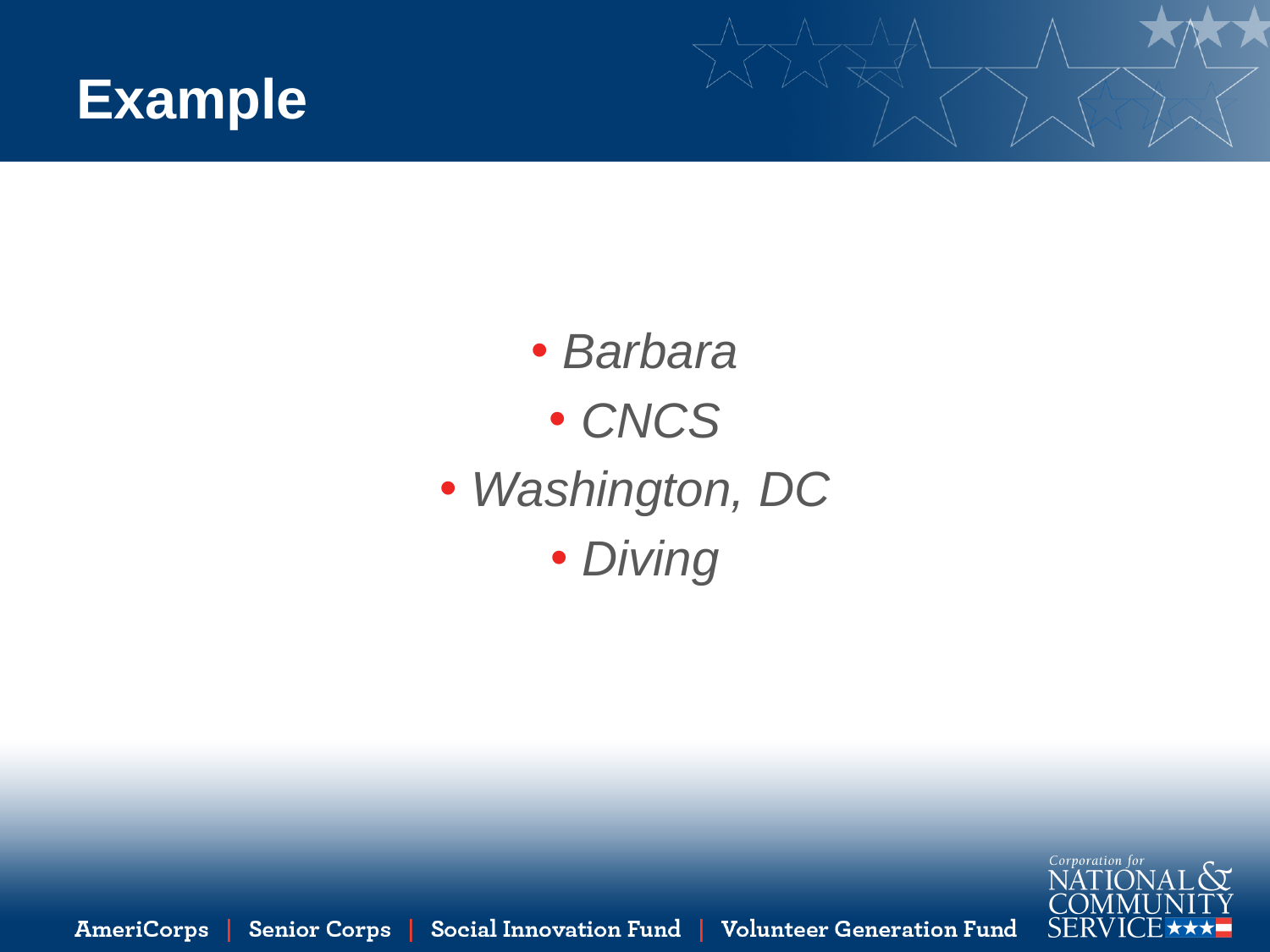

# Example

Barbara
CNCS
Washington, DC
Diving